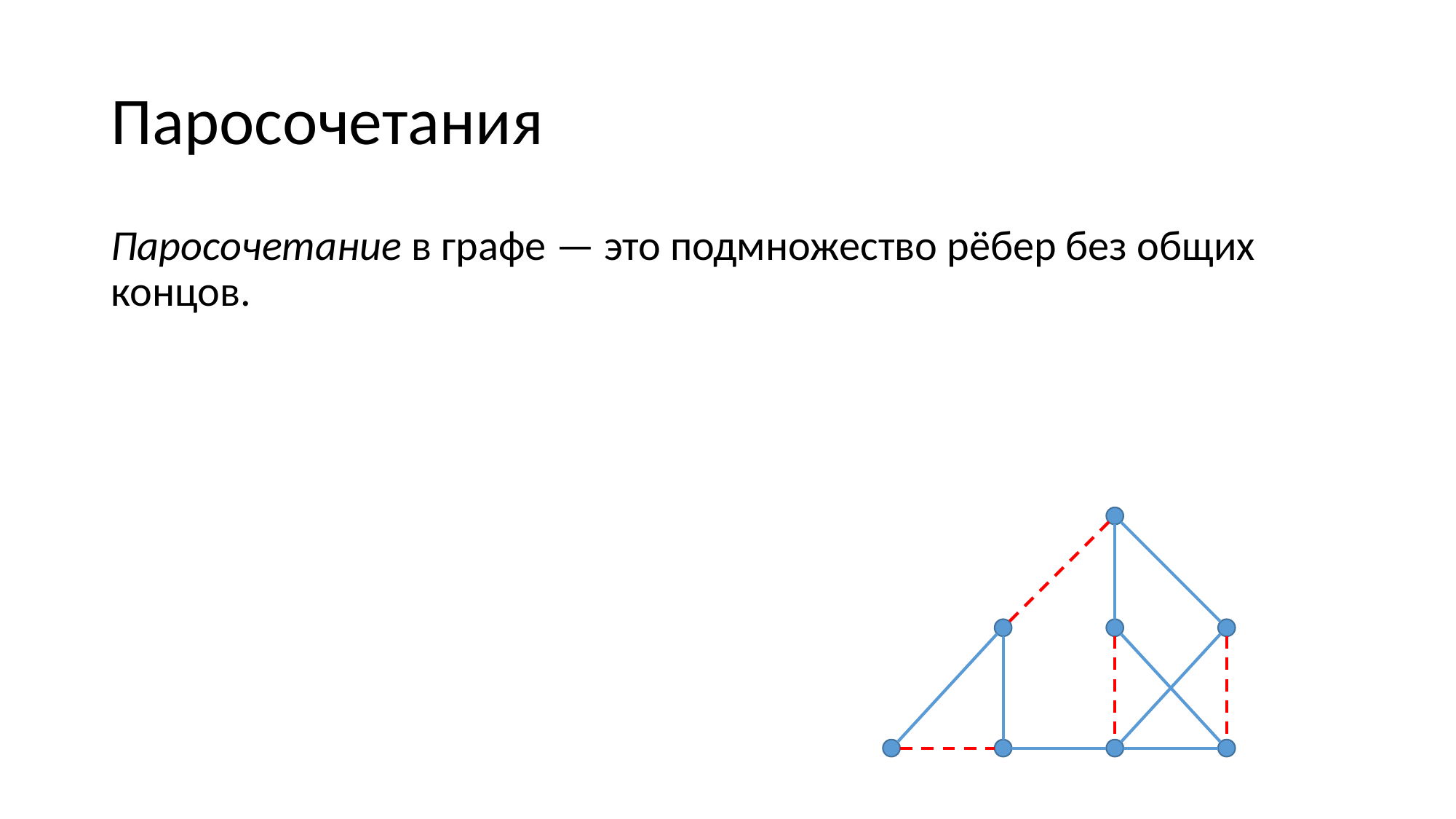

# Паросочетания
Паросочетание в графе — это подмножество рёбер без общих концов.